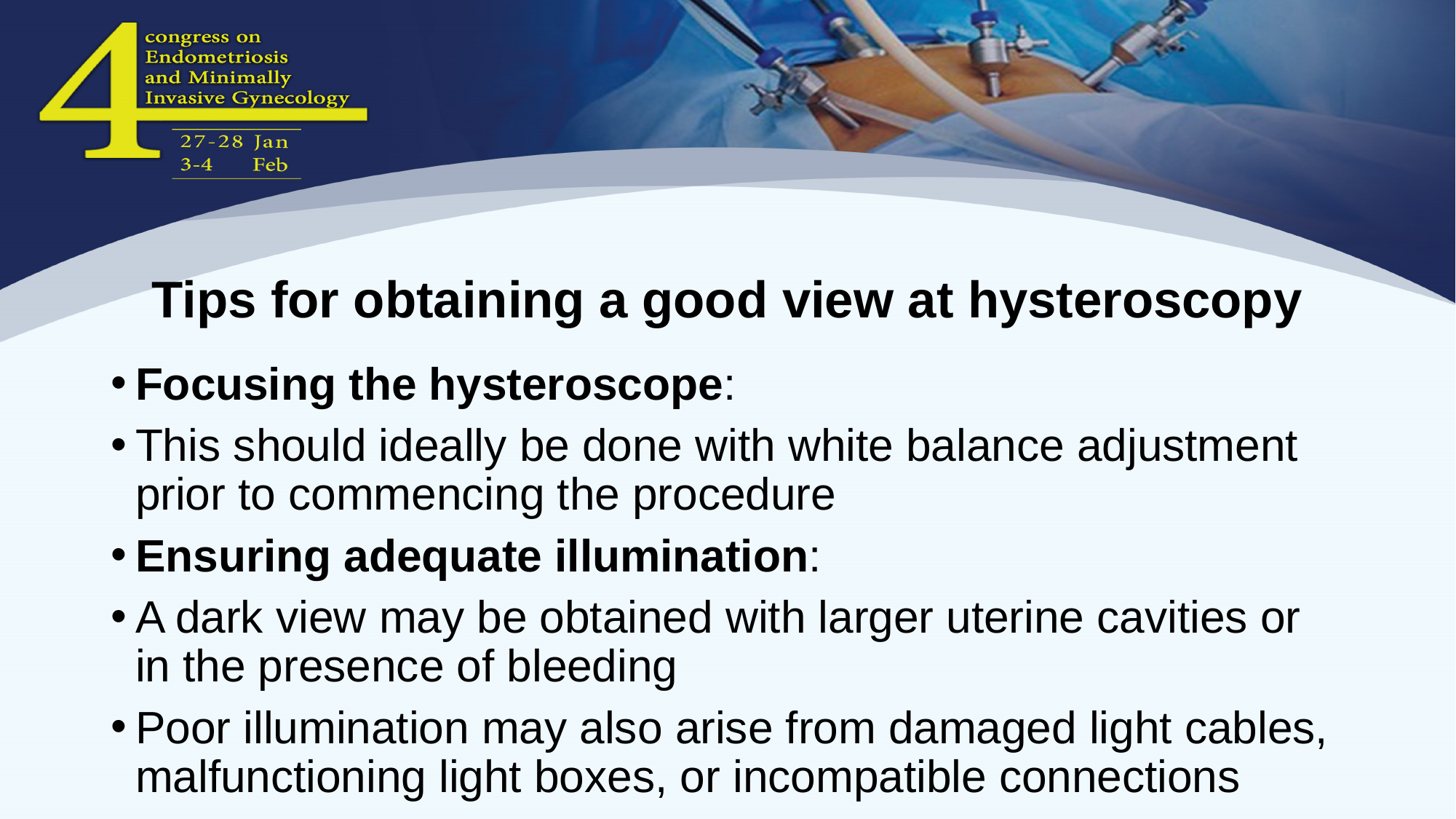

# Tips for obtaining a good view at hysteroscopy
Focusing the hysteroscope:
This should ideally be done with white balance adjustment prior to commencing the procedure
Ensuring adequate illumination:
A dark view may be obtained with larger uterine cavities or in the presence of bleeding
Poor illumination may also arise from damaged light cables, malfunctioning light boxes, or incompatible connections